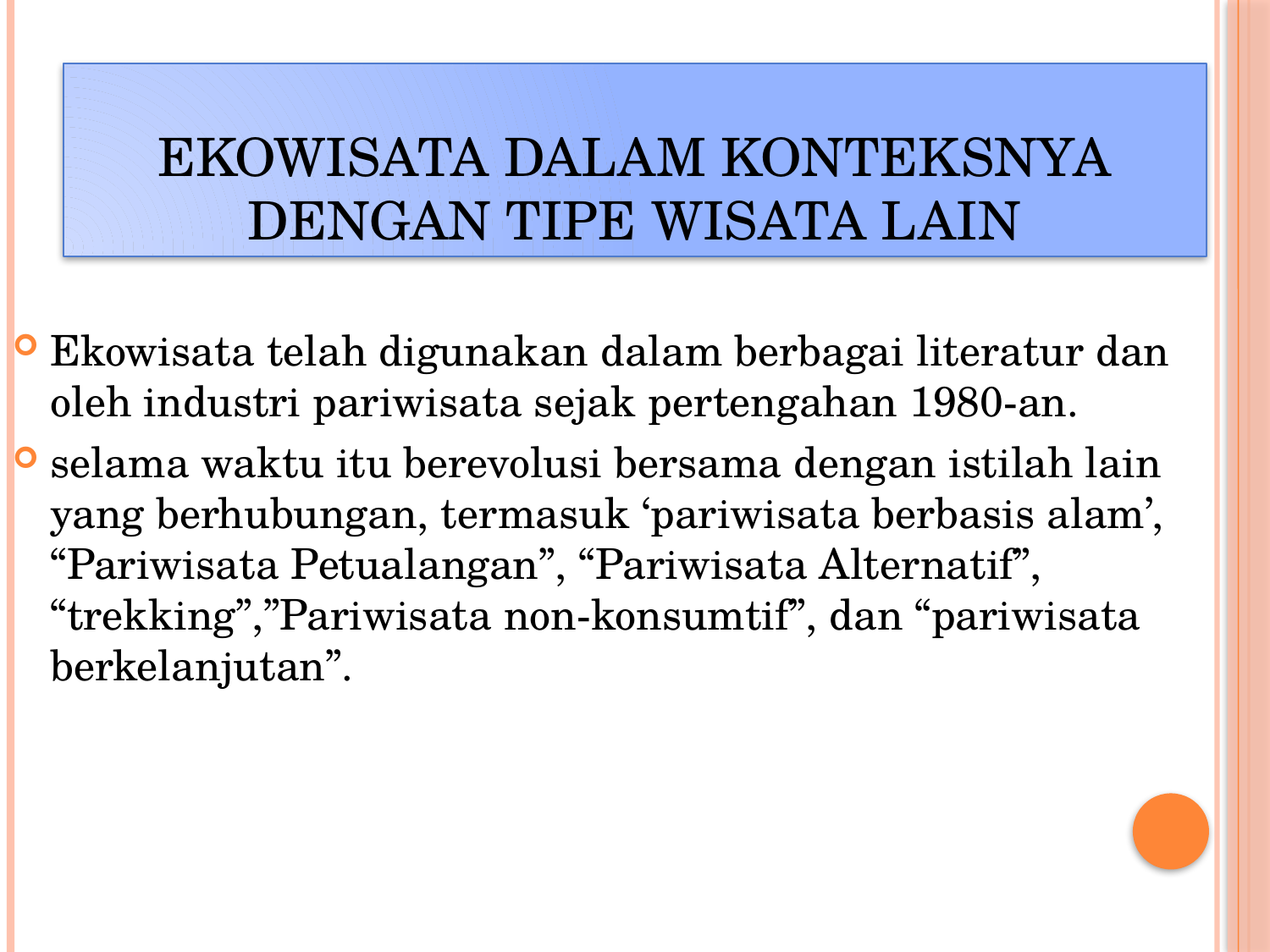

# Ekowisata dalam Konteksnya dengan Tipe Wisata Lain
Ekowisata telah digunakan dalam berbagai literatur dan oleh industri pariwisata sejak pertengahan 1980-an.
selama waktu itu berevolusi bersama dengan istilah lain yang berhubungan, termasuk ‘pariwisata berbasis alam’, “Pariwisata Petualangan”, “Pariwisata Alternatif”, “trekking”,”Pariwisata non-konsumtif”, dan “pariwisata berkelanjutan”.